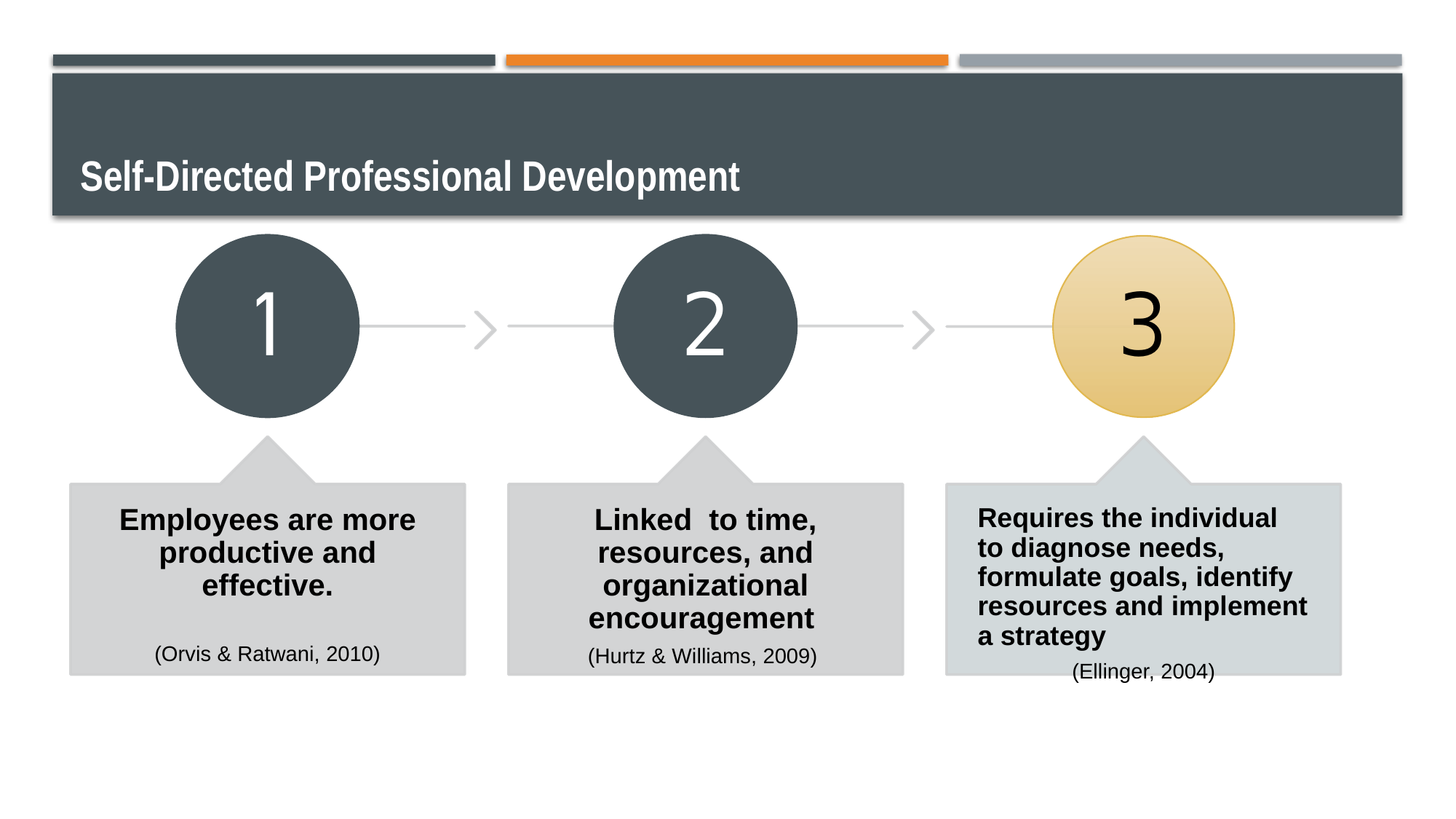

# Self-Directed Professional Development
1
Employees are more productive and effective.

(Orvis & Ratwani, 2010)
2
Linked  to time, resources, and organizational encouragement
(Hurtz & Williams, 2009)
3
Requires the individual to diagnose needs, formulate goals, identify resources and implement a strategy
(Ellinger, 2004)